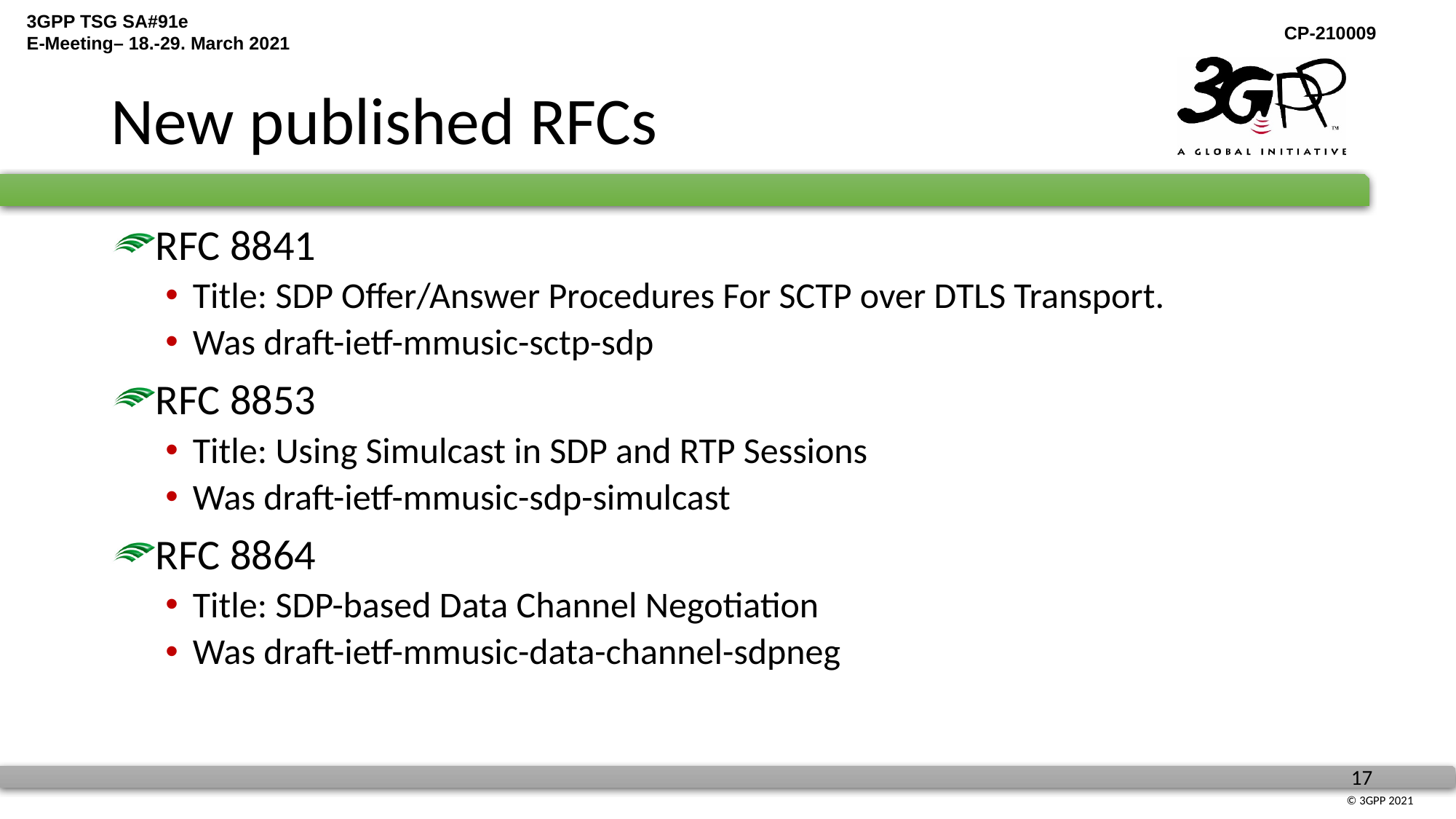

# New published RFCs
RFC 8841
Title: SDP Offer/Answer Procedures For SCTP over DTLS Transport.
Was draft-ietf-mmusic-sctp-sdp
RFC 8853
Title: Using Simulcast in SDP and RTP Sessions
Was draft-ietf-mmusic-sdp-simulcast
RFC 8864
Title: SDP-based Data Channel Negotiation
Was draft-ietf-mmusic-data-channel-sdpneg